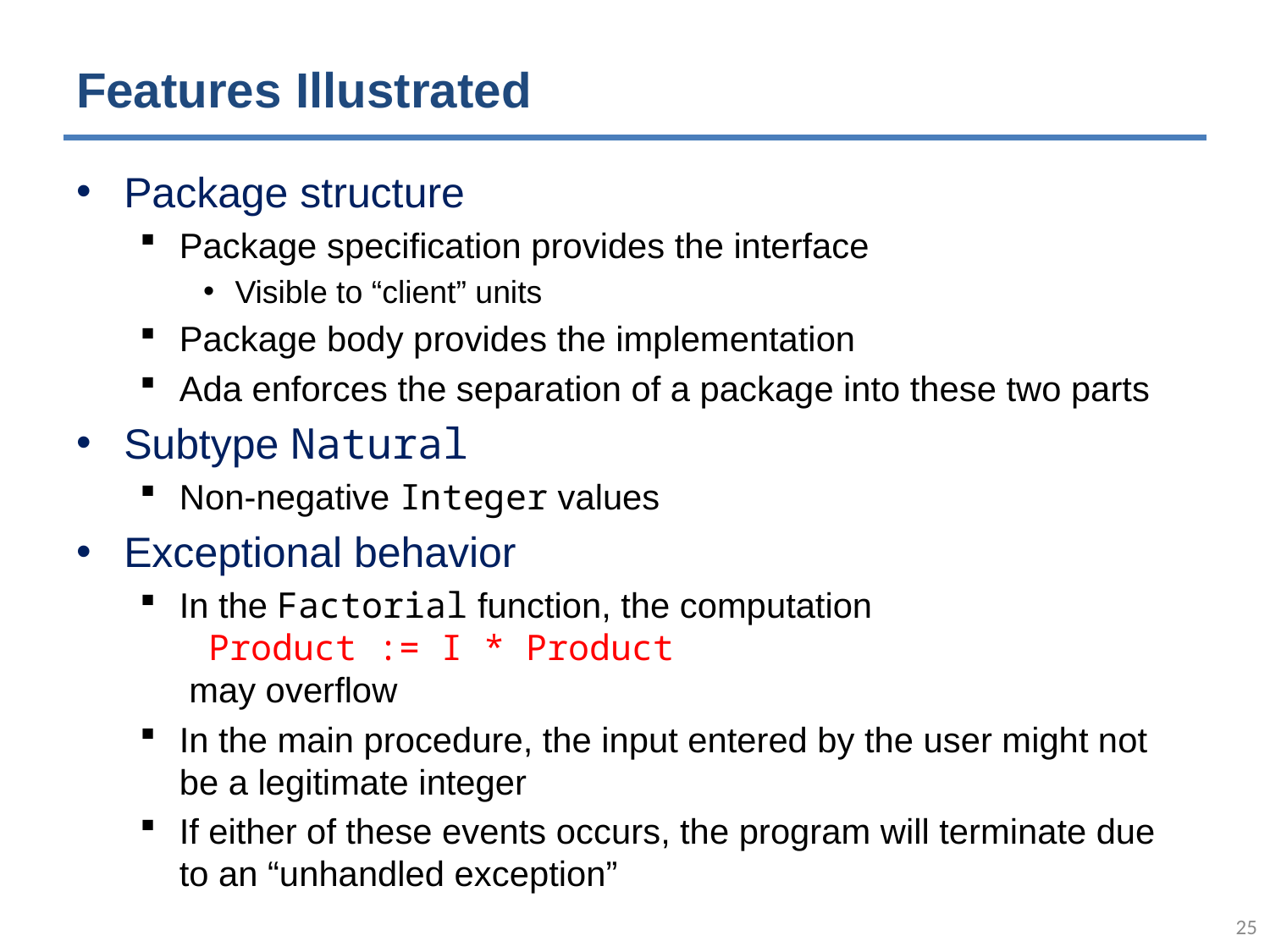

# Features Illustrated
Package structure
Package specification provides the interface
Visible to “client” units
Package body provides the implementation
Ada enforces the separation of a package into these two parts
Subtype Natural
Non-negative Integer values
Exceptional behavior
In the Factorial function, the computation
   Product := I * Product
 may overflow
In the main procedure, the input entered by the user might not be a legitimate integer
If either of these events occurs, the program will terminate due to an “unhandled exception”

25